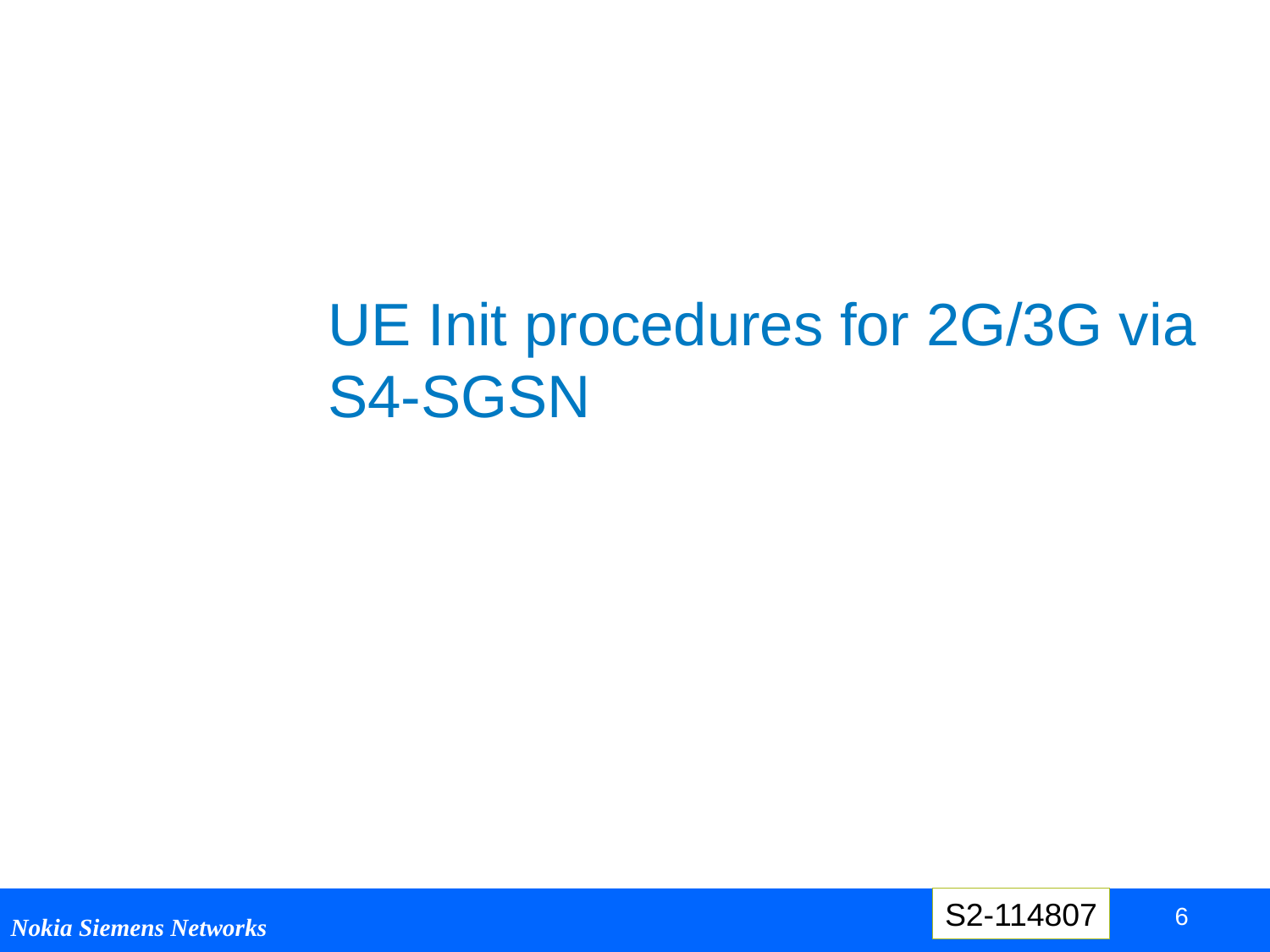

# UE Init procedures for 2G/3G via S4-SGSN